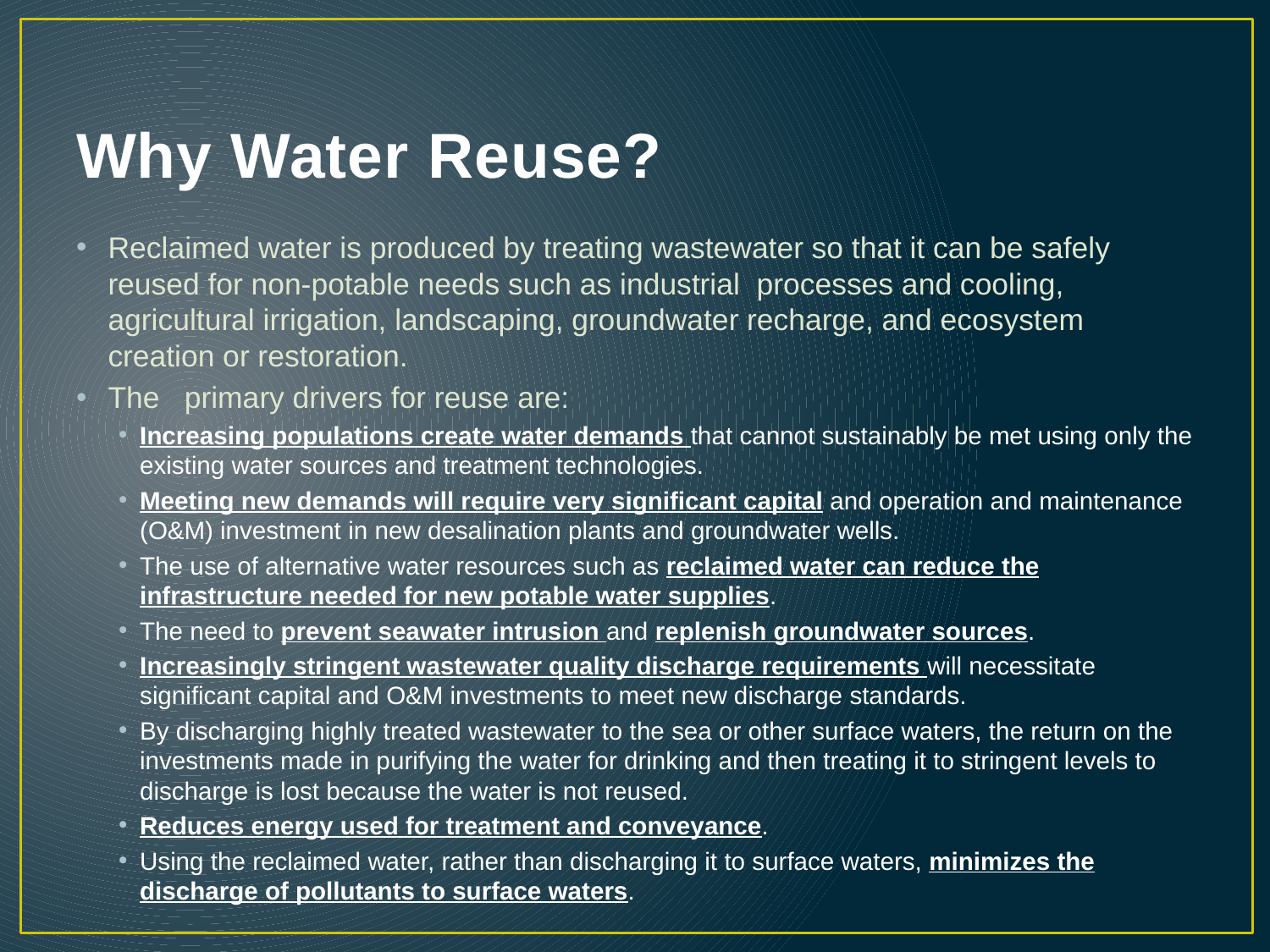

# Why Water Reuse?
Reclaimed water is produced by treating wastewater so that it can be safely reused for non-potable needs such as industrial  processes and cooling, agricultural irrigation, landscaping, groundwater recharge, and ecosystem creation or restoration.
The   primary drivers for reuse are:
Increasing populations create water demands that cannot sustainably be met using only the existing water sources and treatment technologies.
Meeting new demands will require very significant capital and operation and maintenance (O&M) investment in new desalination plants and groundwater wells.
The use of alternative water resources such as reclaimed water can reduce the infrastructure needed for new potable water supplies.
The need to prevent seawater intrusion and replenish groundwater sources.
Increasingly stringent wastewater quality discharge requirements will necessitate significant capital and O&M investments to meet new discharge standards.
By discharging highly treated wastewater to the sea or other surface waters, the return on the investments made in purifying the water for drinking and then treating it to stringent levels to discharge is lost because the water is not reused.
Reduces energy used for treatment and conveyance.
Using the reclaimed water, rather than discharging it to surface waters, minimizes the discharge of pollutants to surface waters.